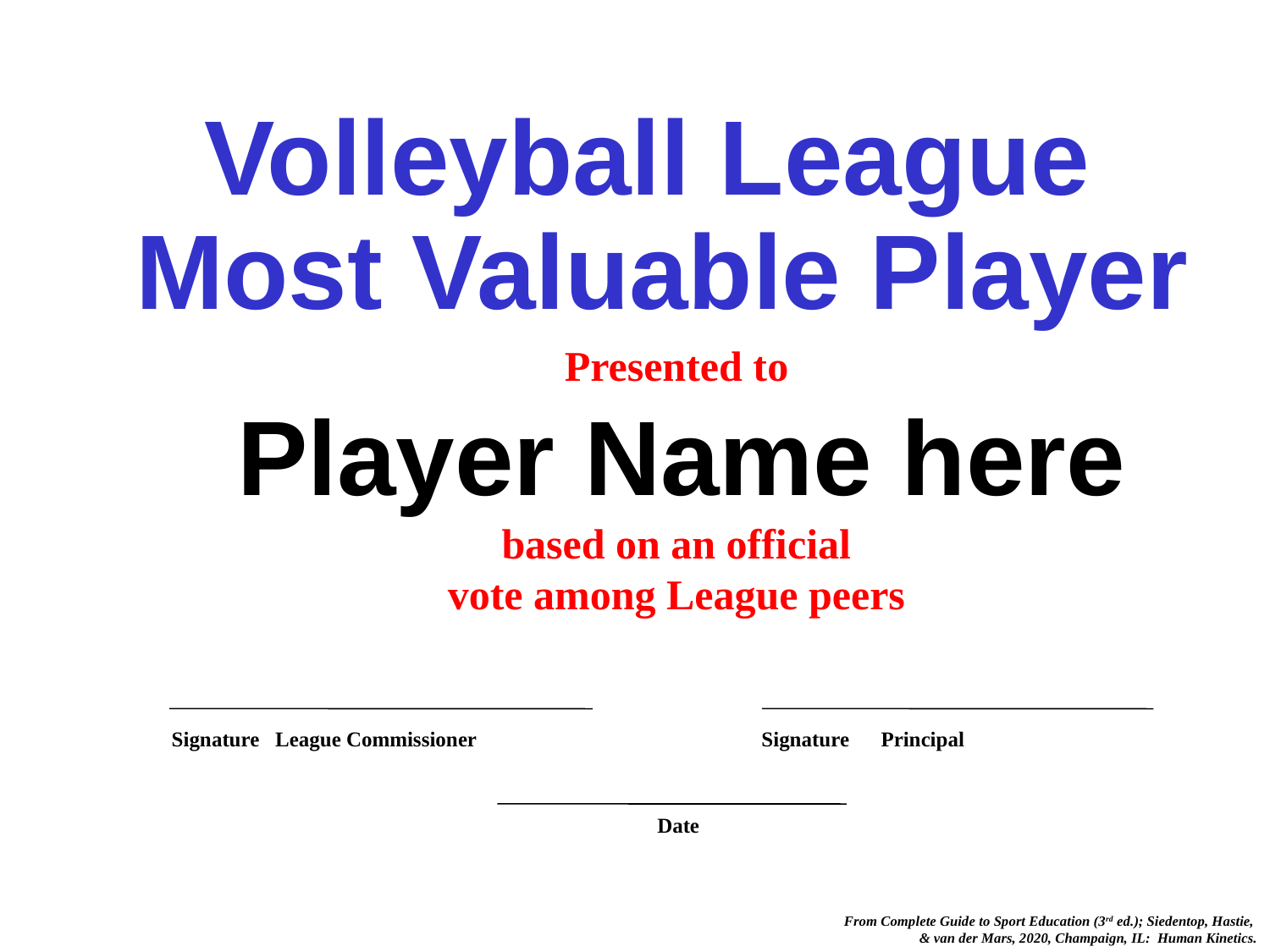

Volleyball League
Most Valuable Player
Presented to
Player Name here
based on an official
vote among League peers

Signature   League Commissioner
Signature      Principal

Date